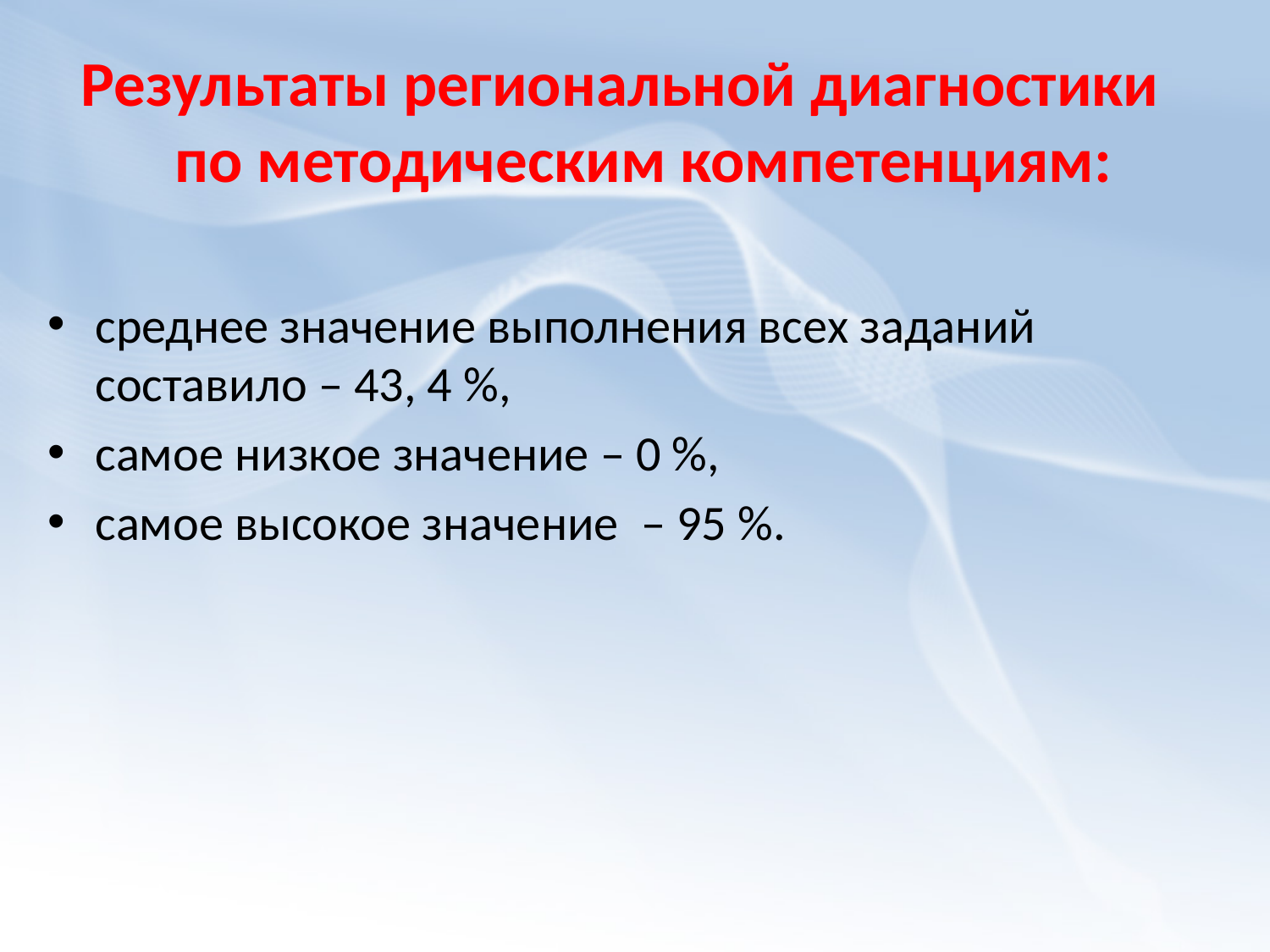

Результаты региональной диагностики по методическим компетенциям:

среднее значение выполнения всех заданий составило – 43, 4 %,
самое низкое значение – 0 %,
самое высокое значение  – 95 %.